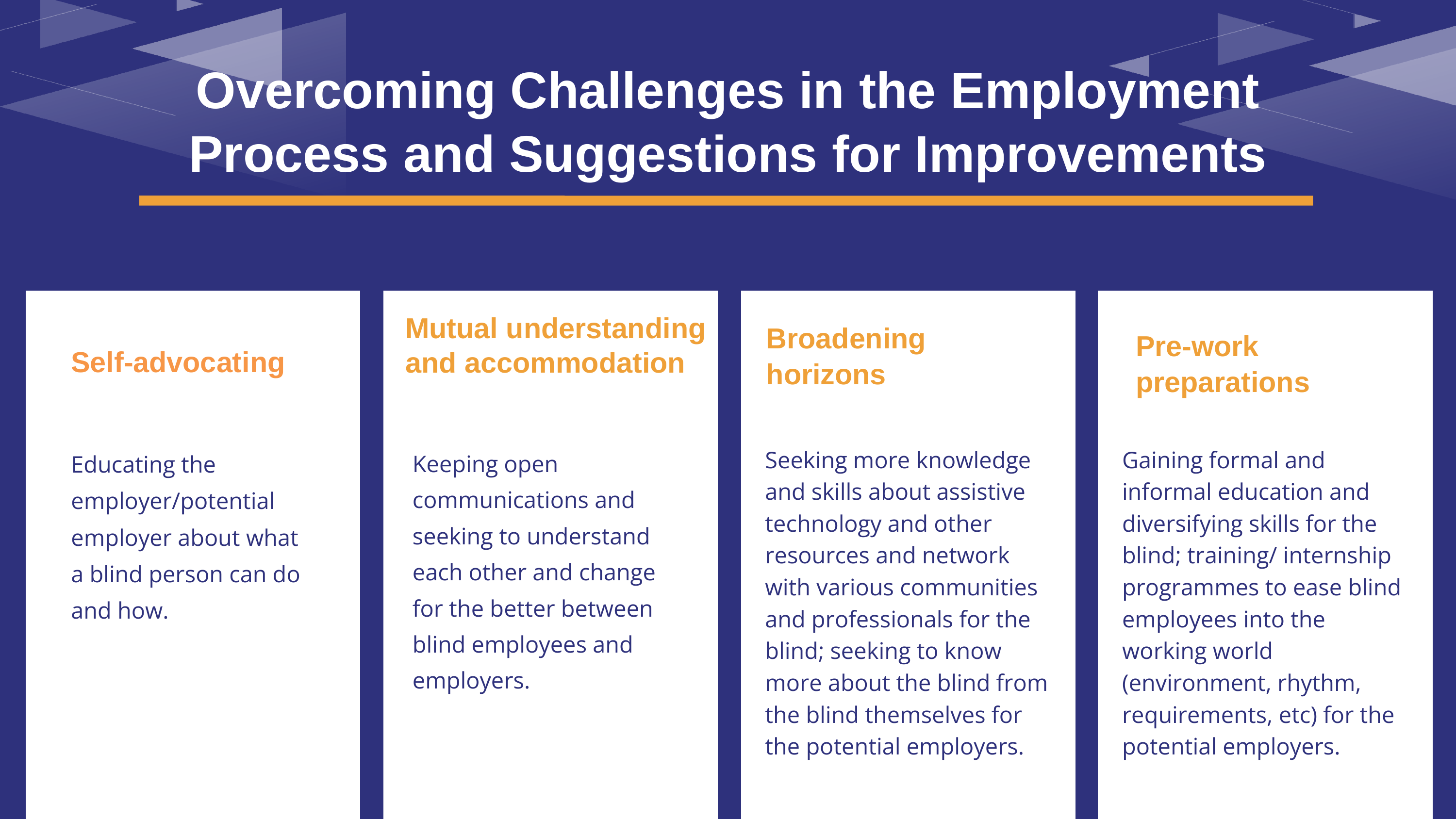

Overcoming Challenges in the Employment Process and Suggestions for Improvements

Mutual understanding and accommodation
Broadening horizons
Pre-work preparations
Self-advocating
Educating the employer/potential employer about what a blind person can do and how.
Keeping open communications and seeking to understand each other and change for the better between blind employees and employers.
Seeking more knowledge and skills about assistive technology and other resources and network with various communities and professionals for the blind; seeking to know more about the blind from the blind themselves for the potential employers.
Gaining formal and informal education and diversifying skills for the blind; training/ internship programmes to ease blind employees into the working world (environment, rhythm, requirements, etc) for the potential employers.